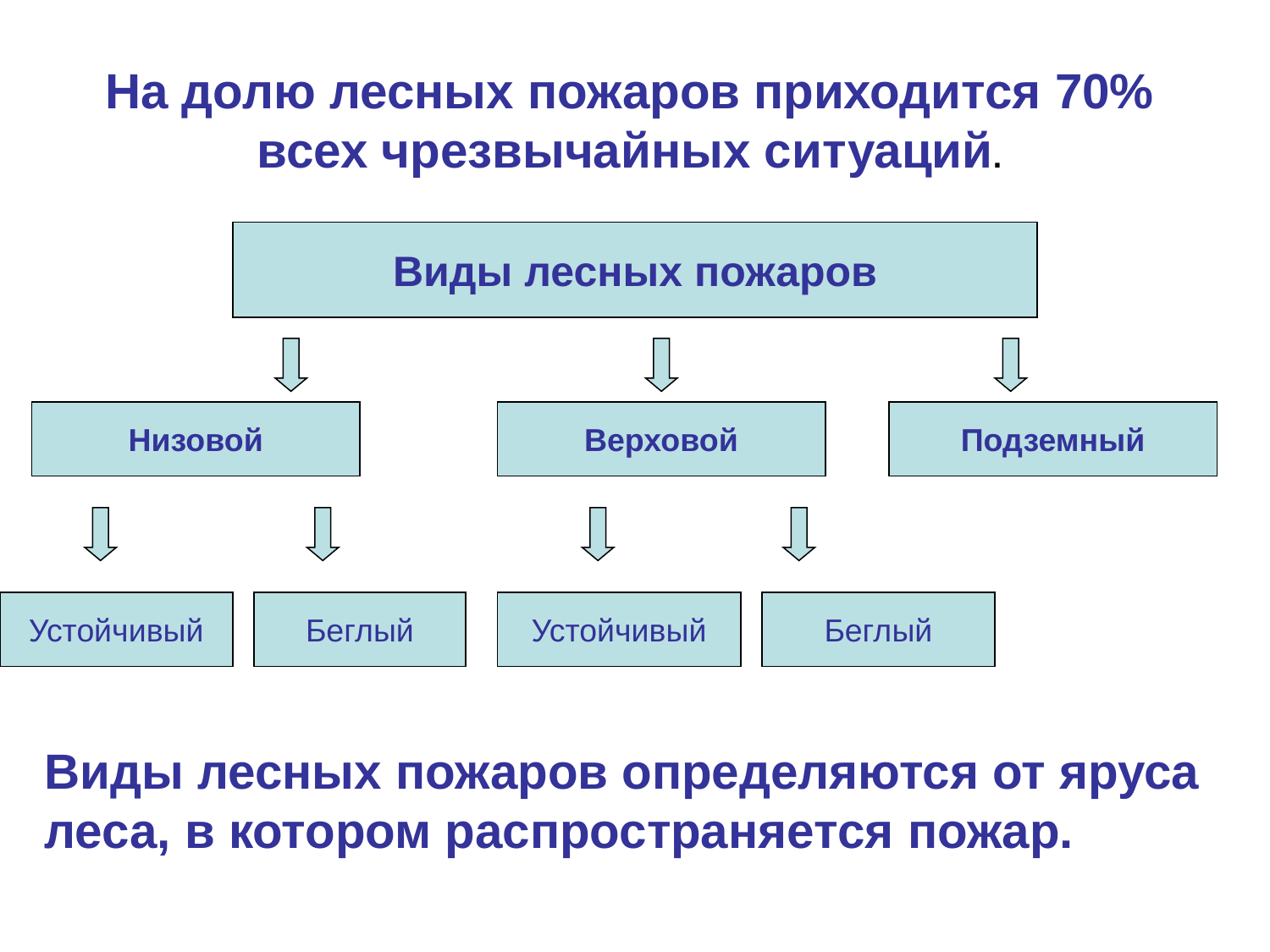

На долю лесных пожаров приходится 70% всех чрезвычайных ситуаций.

Виды лесных пожаров

Низовой
Верховой
Подземный

Устойчивый
Беглый
Устойчивый
Беглый
Виды лесных пожаров определяются от яруса леса, в котором распространяется пожар.